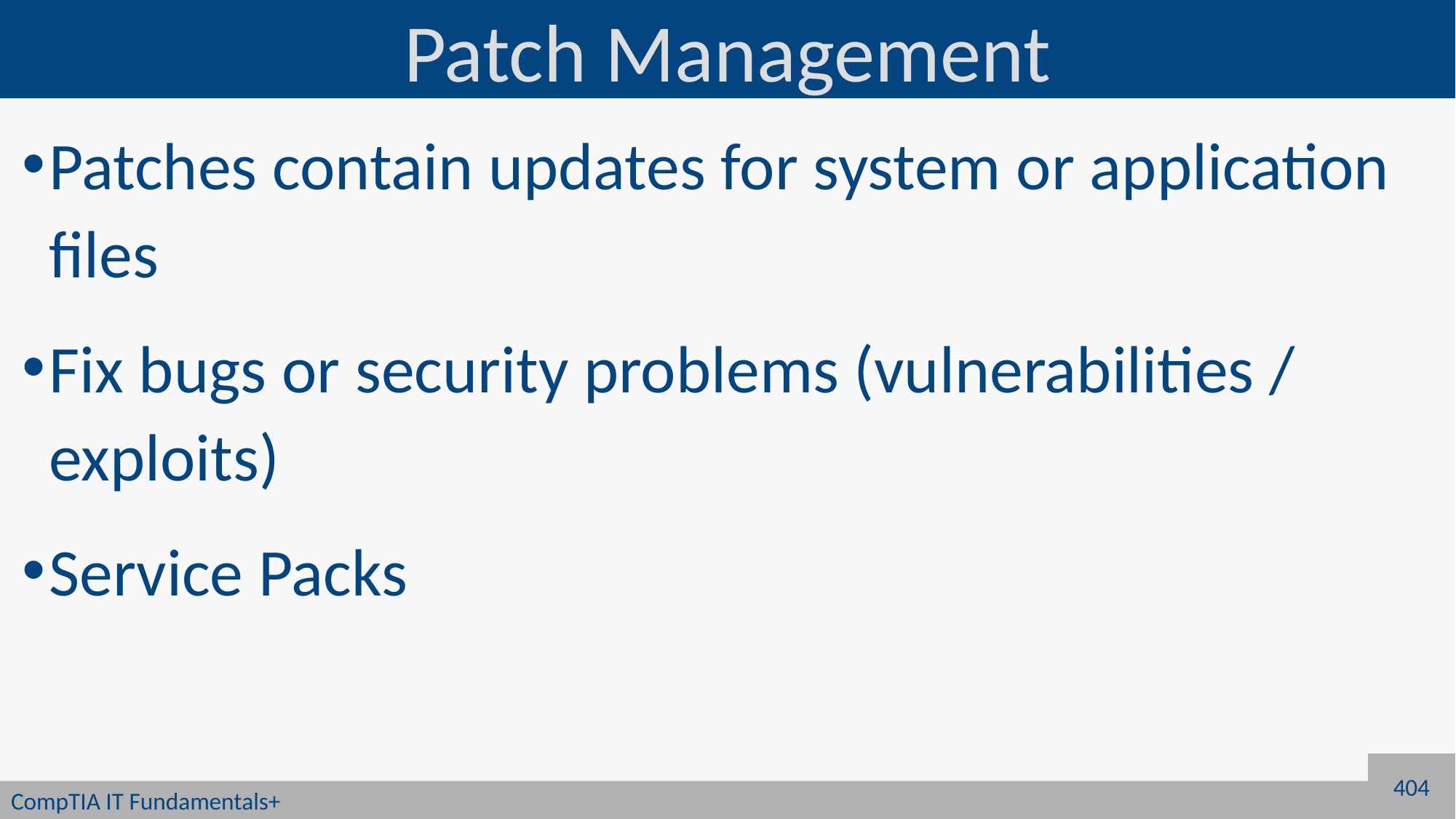

# Patch Management
Patches contain updates for system or application files
Fix bugs or security problems (vulnerabilities / exploits)
Service Packs
404
CompTIA IT Fundamentals+